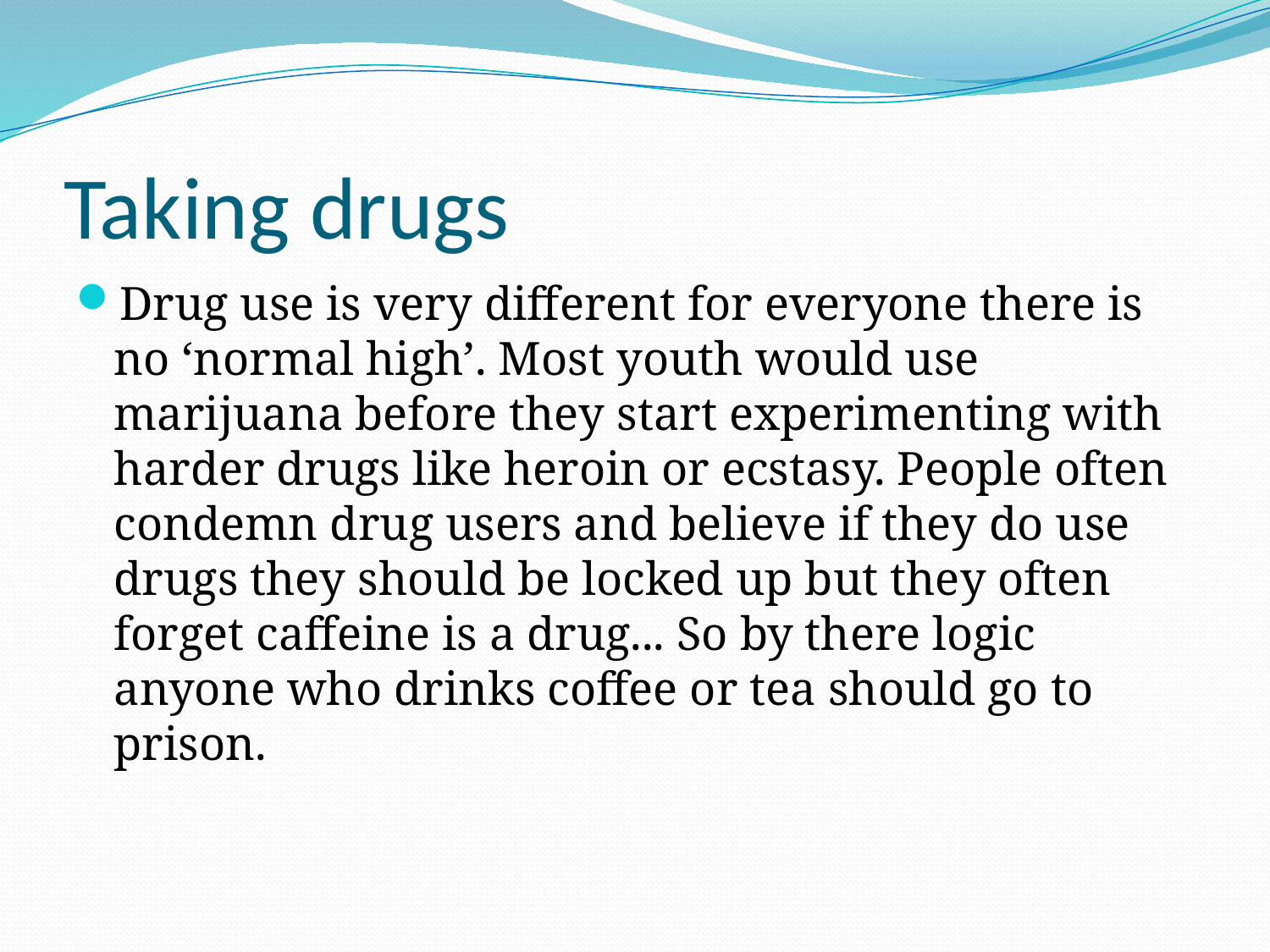

# Taking drugs
Drug use is very different for everyone there is no ‘normal high’. Most youth would use marijuana before they start experimenting with harder drugs like heroin or ecstasy. People often condemn drug users and believe if they do use drugs they should be locked up but they often forget caffeine is a drug... So by there logic anyone who drinks coffee or tea should go to prison.